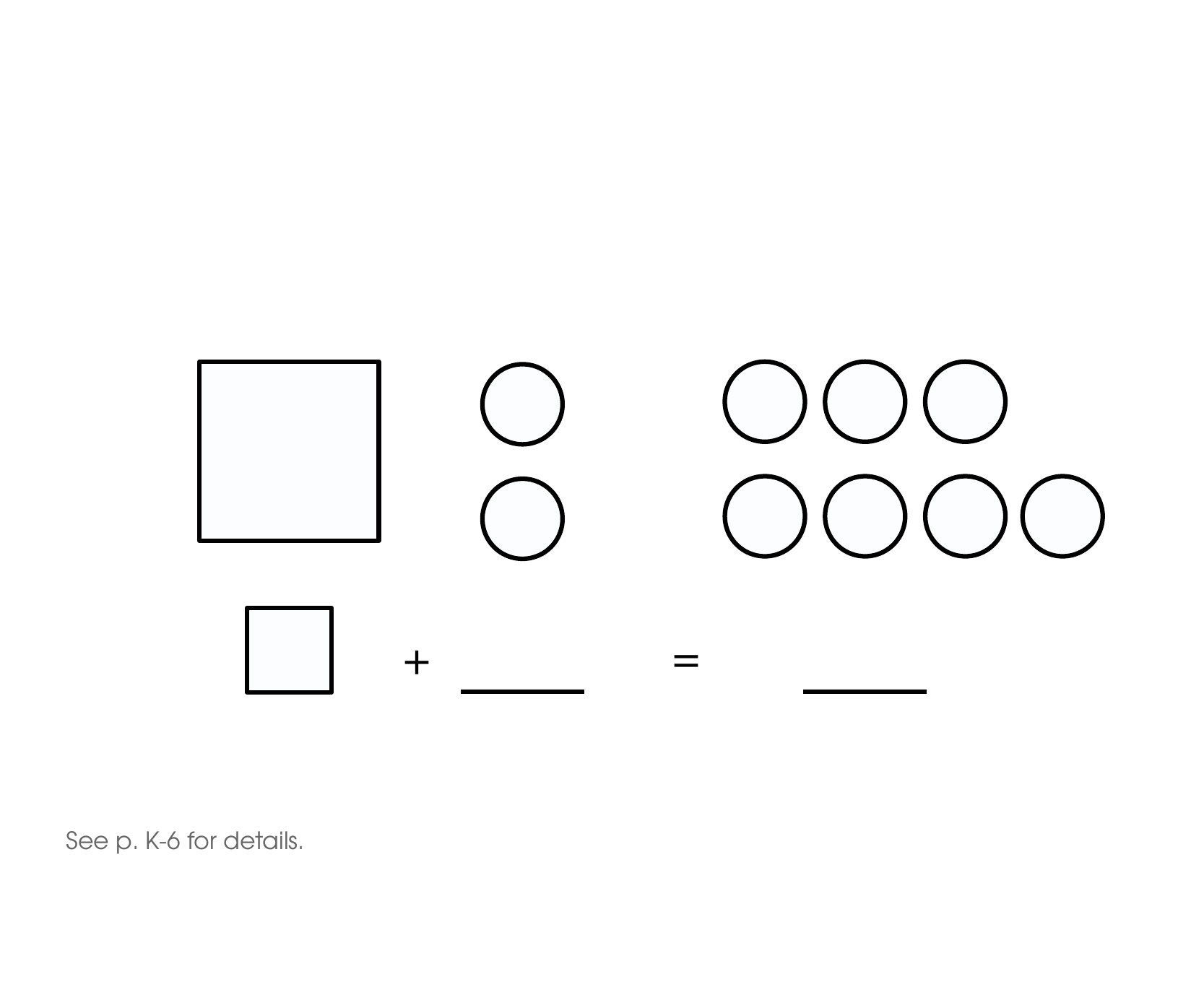

=
+
See p. K-6 for details.